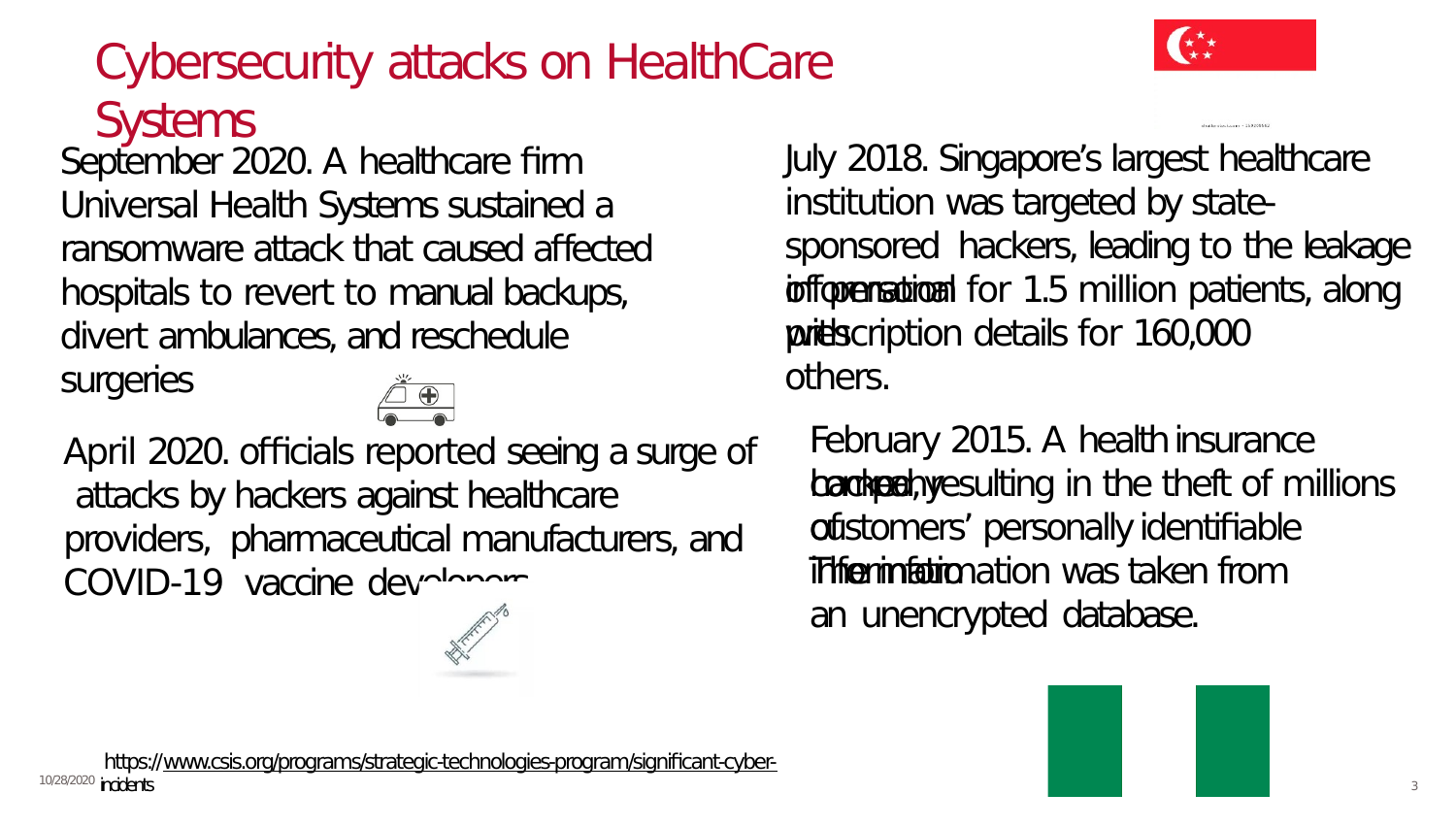

# Cybersecurity attacks on HealthCare Systems
July 2018. Singapore’s largest healthcare  institution was targeted by state-sponsored  hackers, leading to the leakage of personal
September 2020. A healthcare firm  Universal Health Systems sustained a  ransomware attack that caused affected  hospitals to revert to manual backups,  divert ambulances, and reschedule surgeries
information for 1.5 million patients, along with
prescription details for 160,000 others.
February 2015. A health insurance company
April 2020. officials reported seeing a surge of  attacks by hackers against healthcare providers,  pharmaceutical manufacturers, and COVID-19  vaccine developers
hacked, resulting in the theft of millions of
customers’ personally identifiable informatio
The information was taken from an  unencrypted database.

https://www.csis.org/programs/strategic-technologies-program/significant-cyber-
10/28/2020 incidents
3